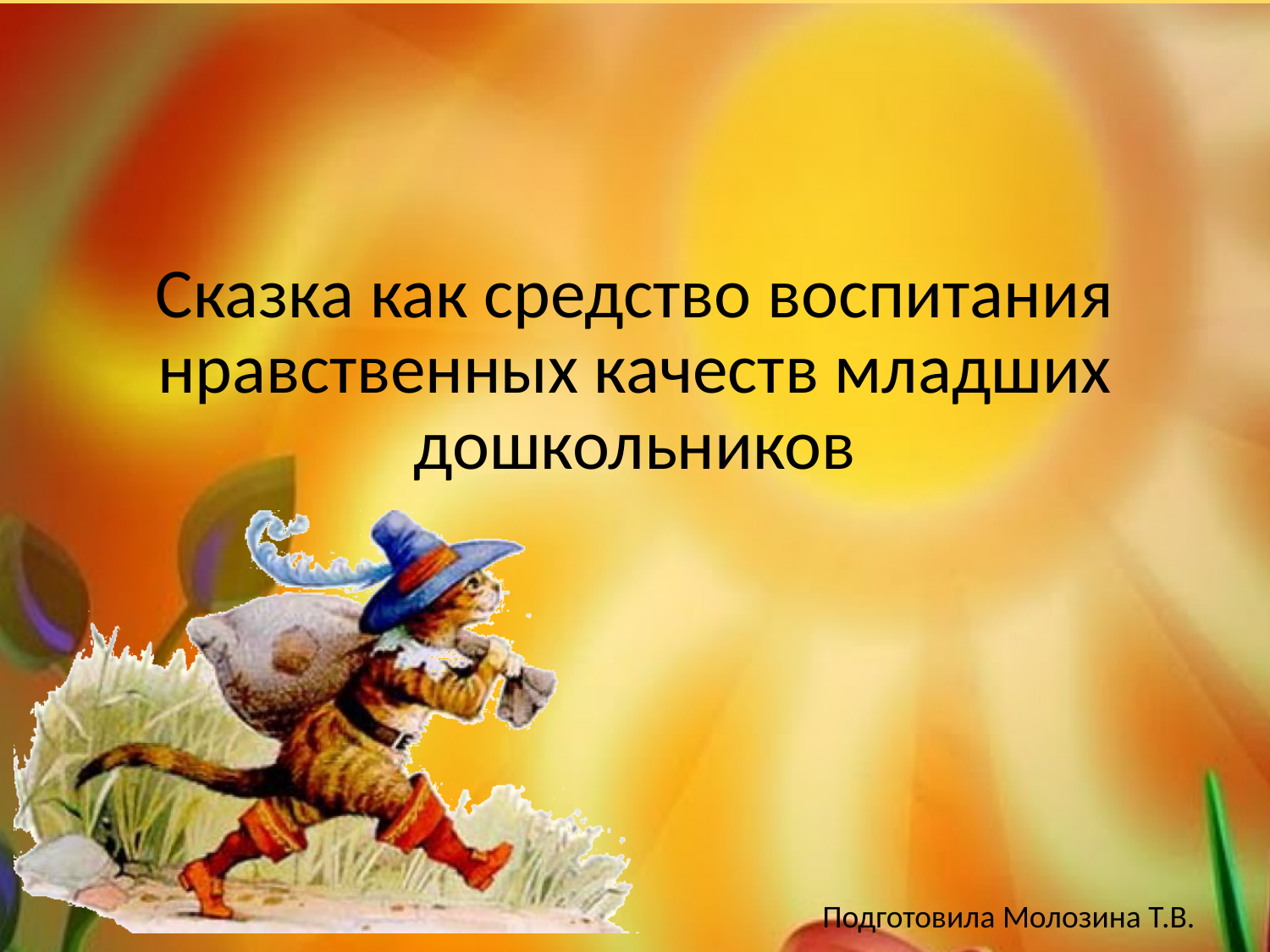

# Сказка как средство воспитания нравственных качеств младших дошкольников
Подготовила Молозина Т.В.